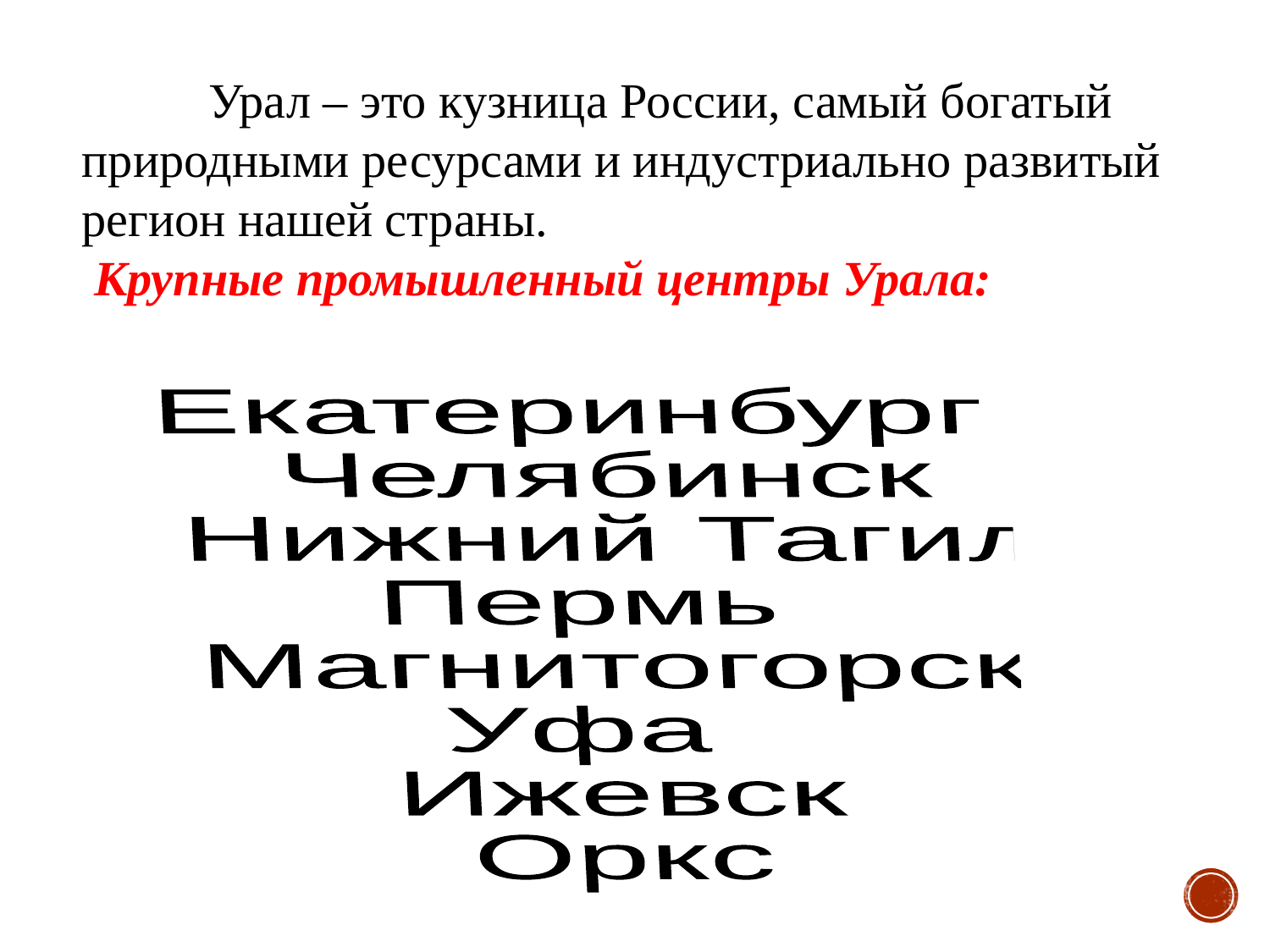

Урал – это кузница России, самый богатый природными ресурсами и индустриально развитый регион нашей страны.
 Крупные промышленный центры Урала:
Екатеринбург
 Челябинск
 Нижний Тагил
Пермь
 Магнитогорск
Уфа
 Ижевск
 Оркс